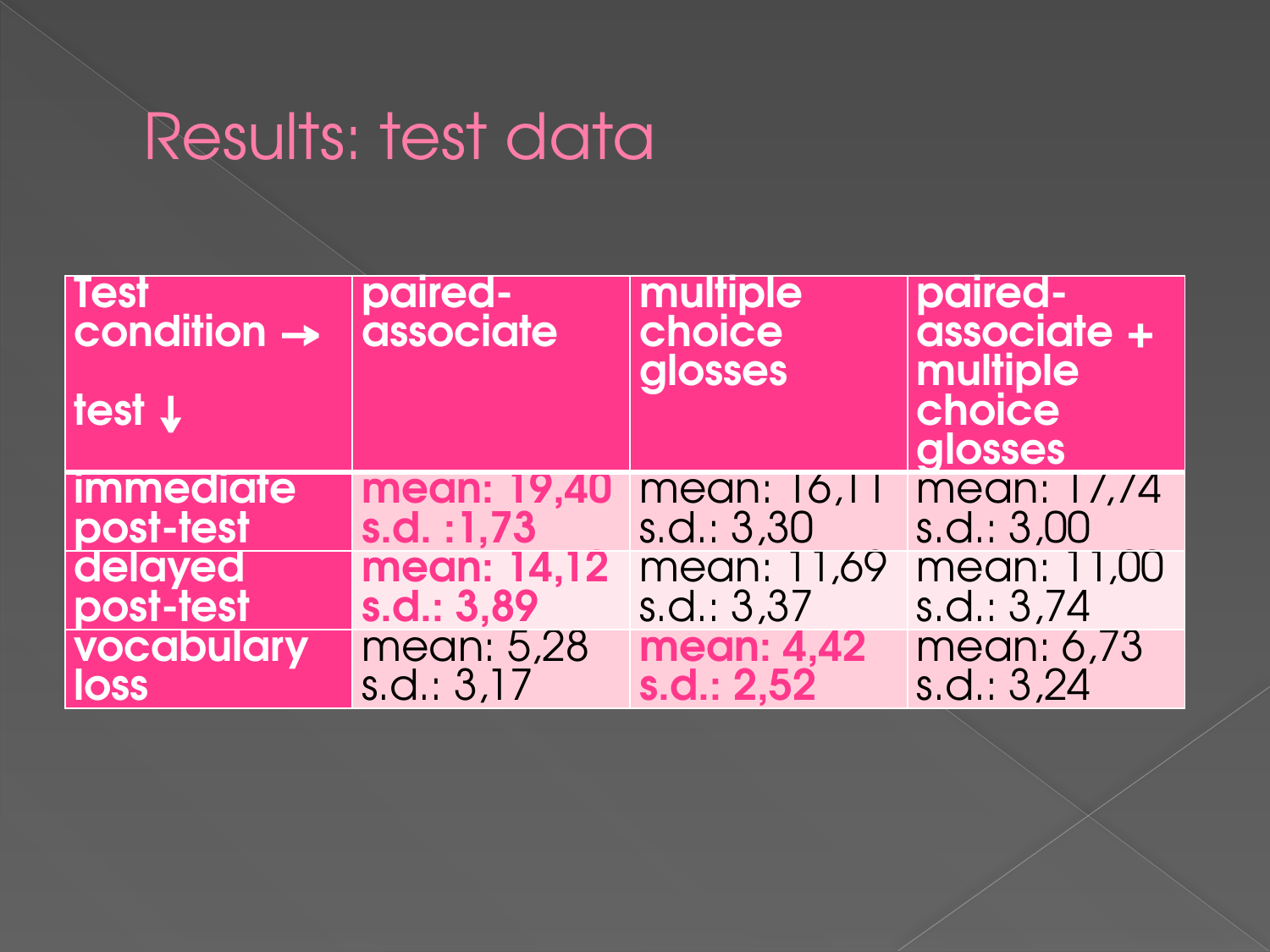

# Results: test data
| Test condition → test ↓ | paired-associate | multiple choice glosses | paired-associate + multiple choice glosses |
| --- | --- | --- | --- |
| immediate post-test | mean: 19,40 s.d. :1,73 | mean: 16,11 s.d.: 3,30 | mean: 17,74 s.d.: 3,00 |
| delayed post-test | mean: 14,12 s.d.: 3,89 | mean: 11,69 s.d.: 3,37 | mean: 11,00 s.d.: 3,74 |
| vocabulary loss | mean: 5,28 s.d.: 3,17 | mean: 4,42 s.d.: 2,52 | mean: 6,73 s.d.: 3,24 |